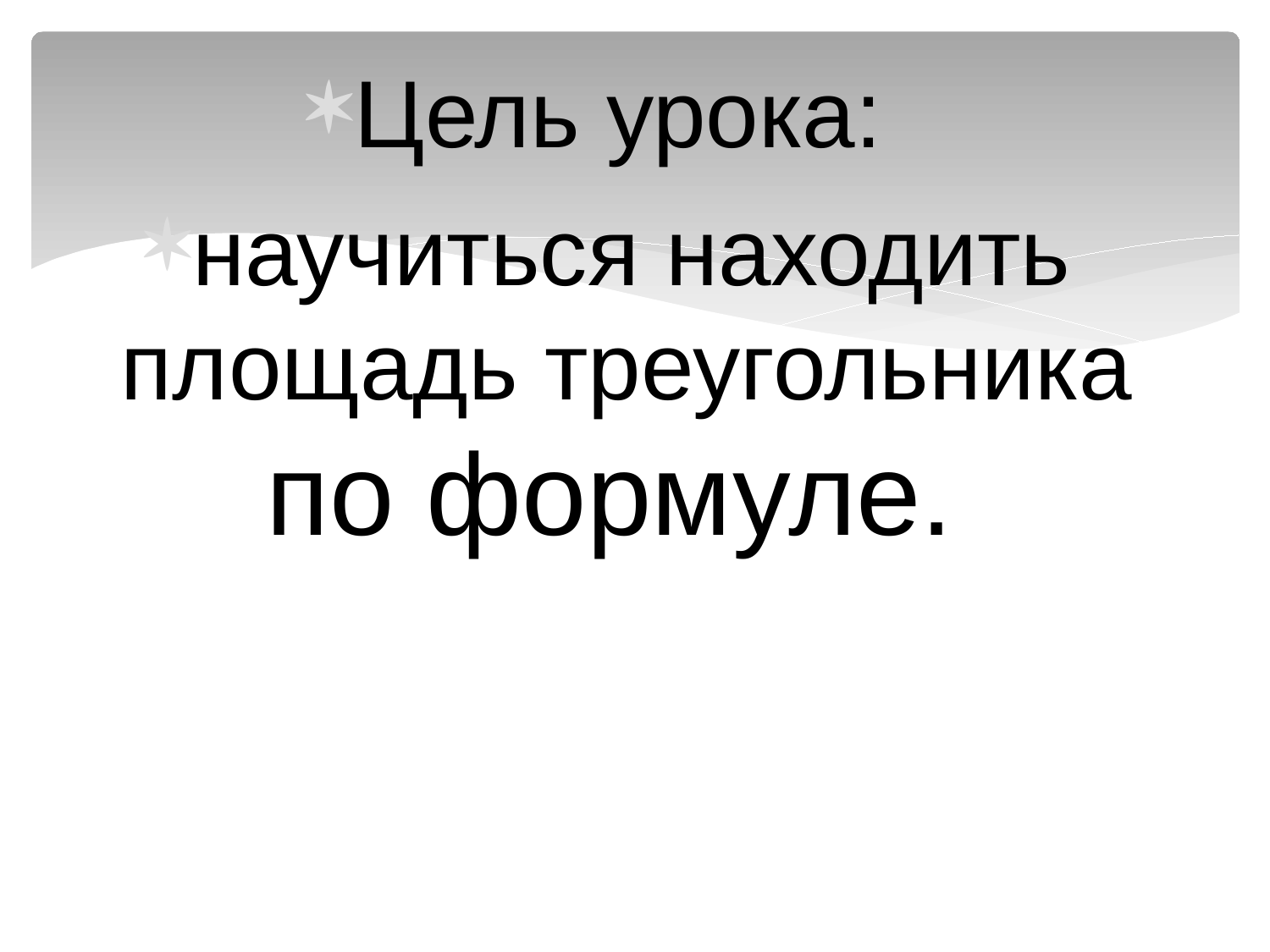

Цель урока:
научиться находить площадь треугольника по формуле.
#